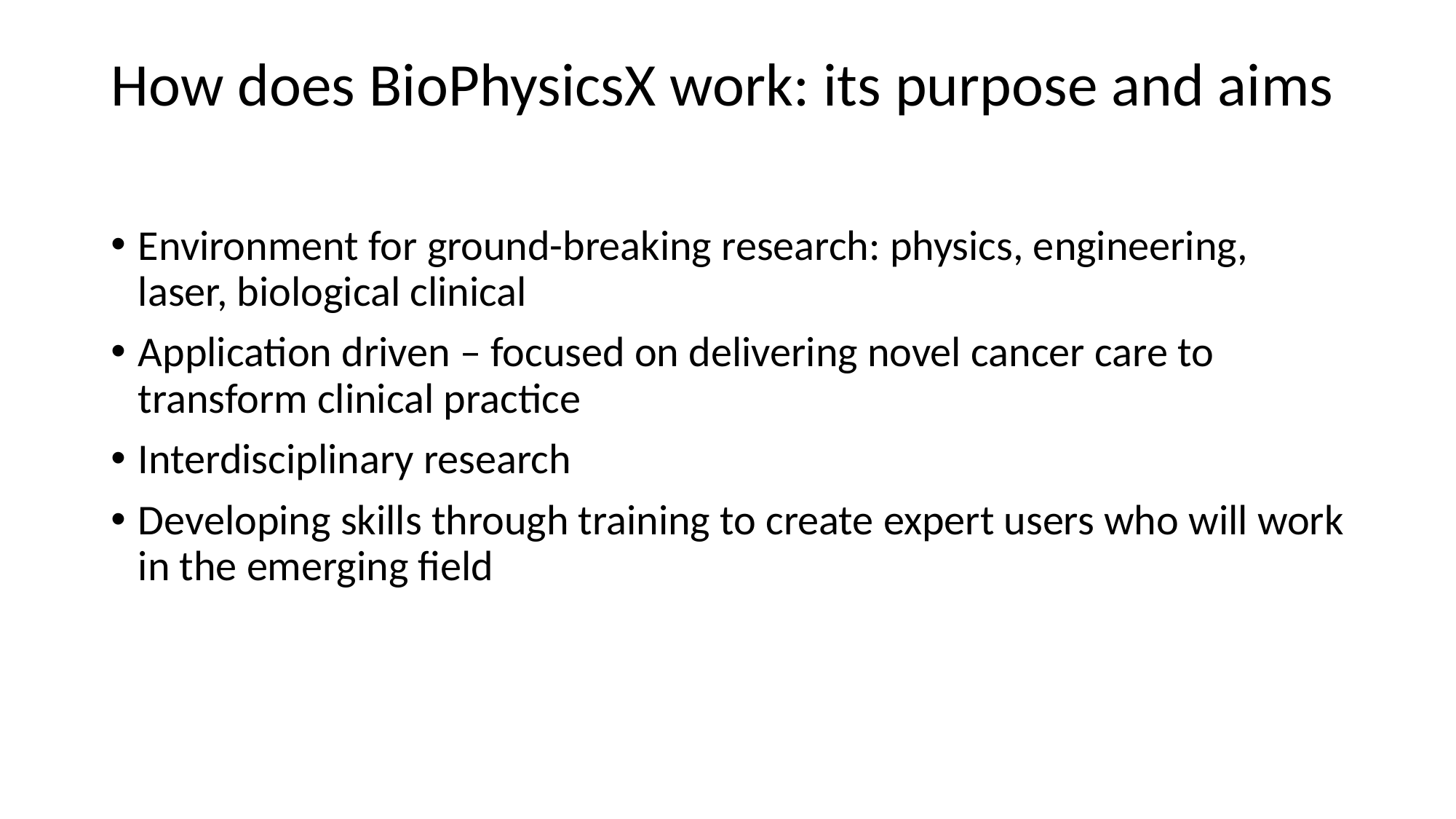

# How does BioPhysicsX work: its purpose and aims
Environment for ground-breaking research: physics, engineering, laser, biological clinical
Application driven – focused on delivering novel cancer care to transform clinical practice
Interdisciplinary research
Developing skills through training to create expert users who will work in the emerging field